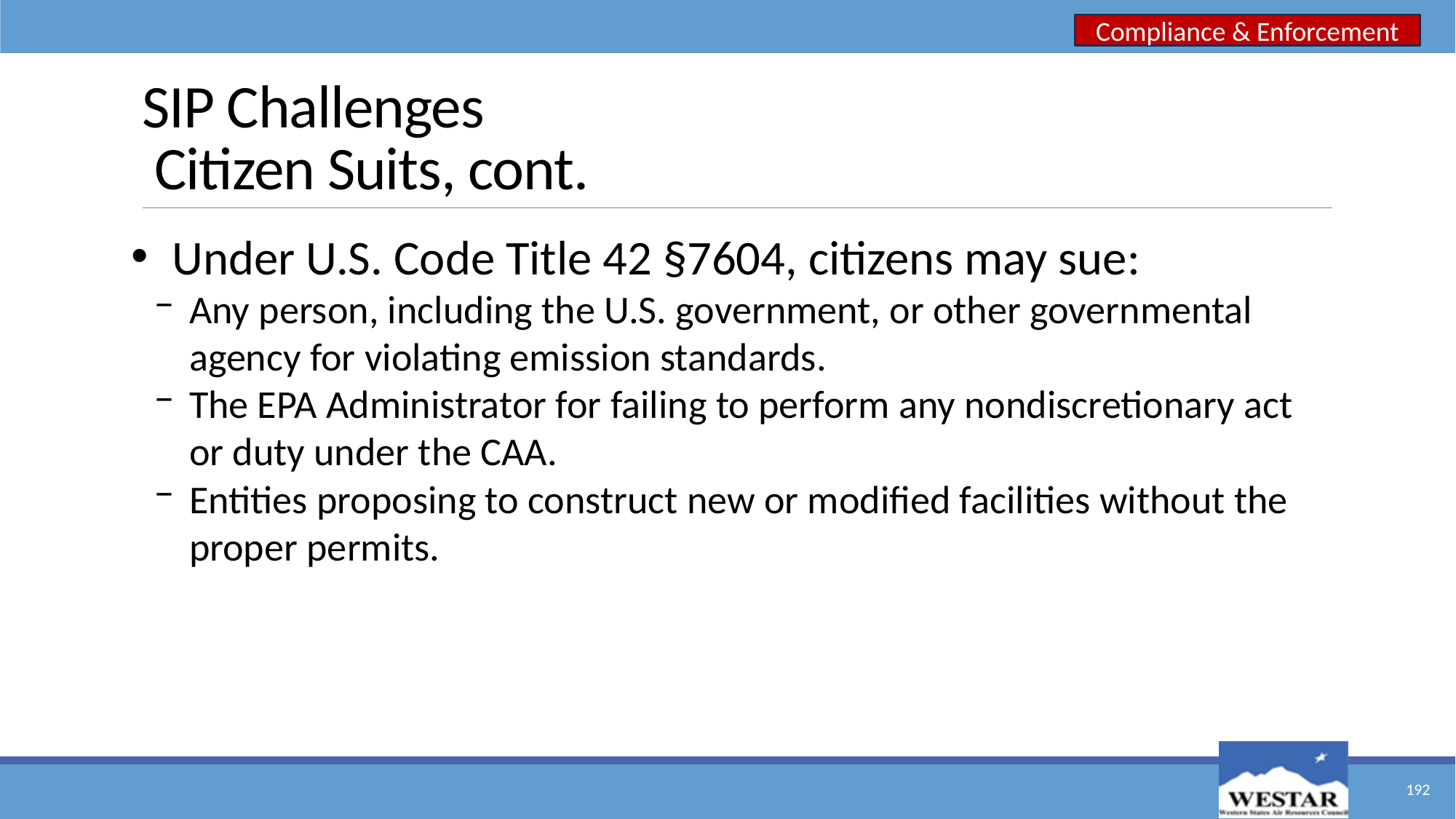

Compliance & Enforcement
# SIP Challenges Citizen Suits, cont.
Under U.S. Code Title 42 §7604, citizens may sue:
Any person, including the U.S. government, or other governmental agency for violating emission standards.
The EPA Administrator for failing to perform any nondiscretionary act or duty under the CAA.
Entities proposing to construct new or modified facilities without the proper permits.

192